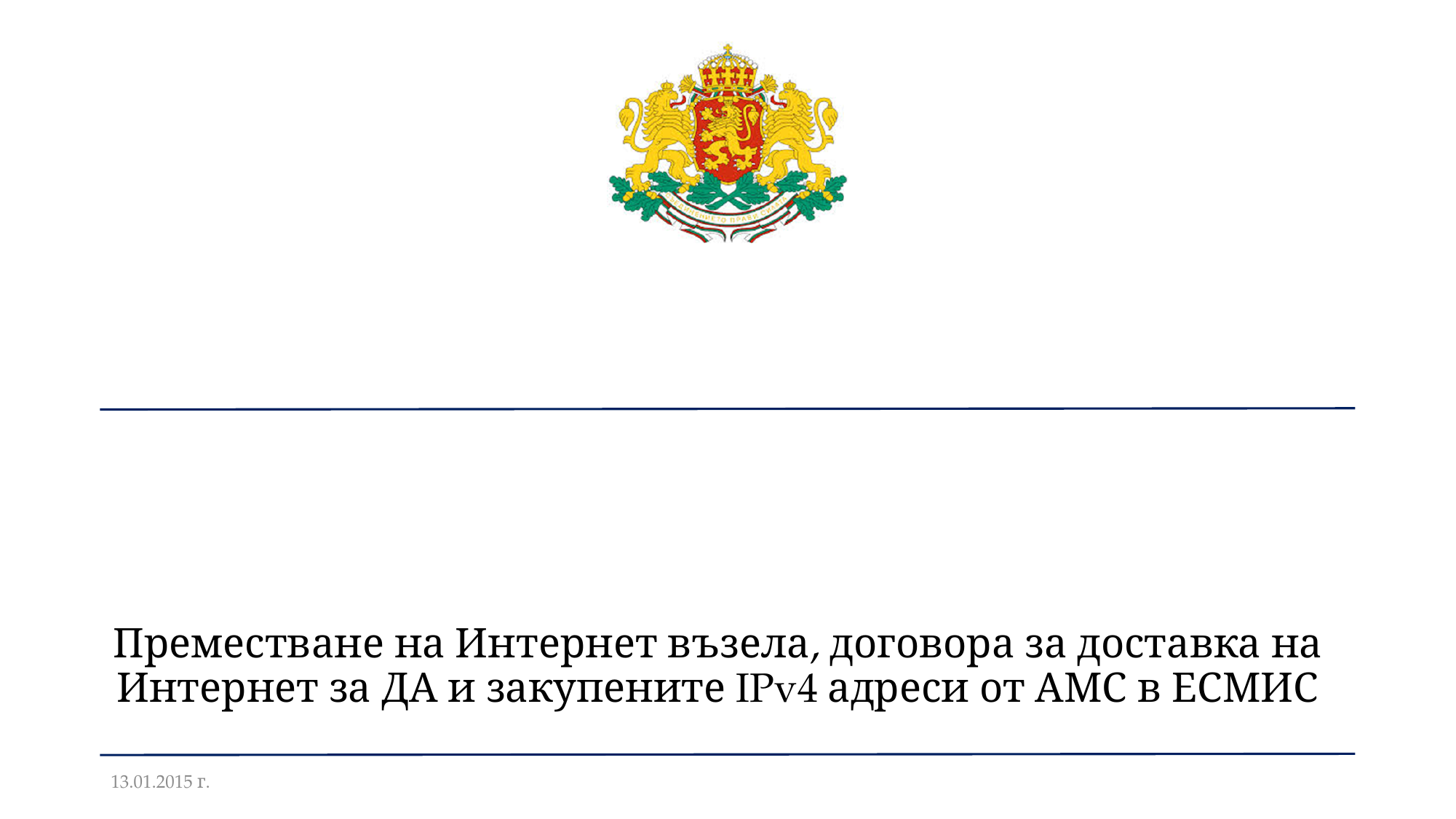

# Преместване на Интернет възела, договора за доставка на Интернет за ДА и закупените IPv4 адреси от АМС в ЕСМИС
13.01.2015 г.